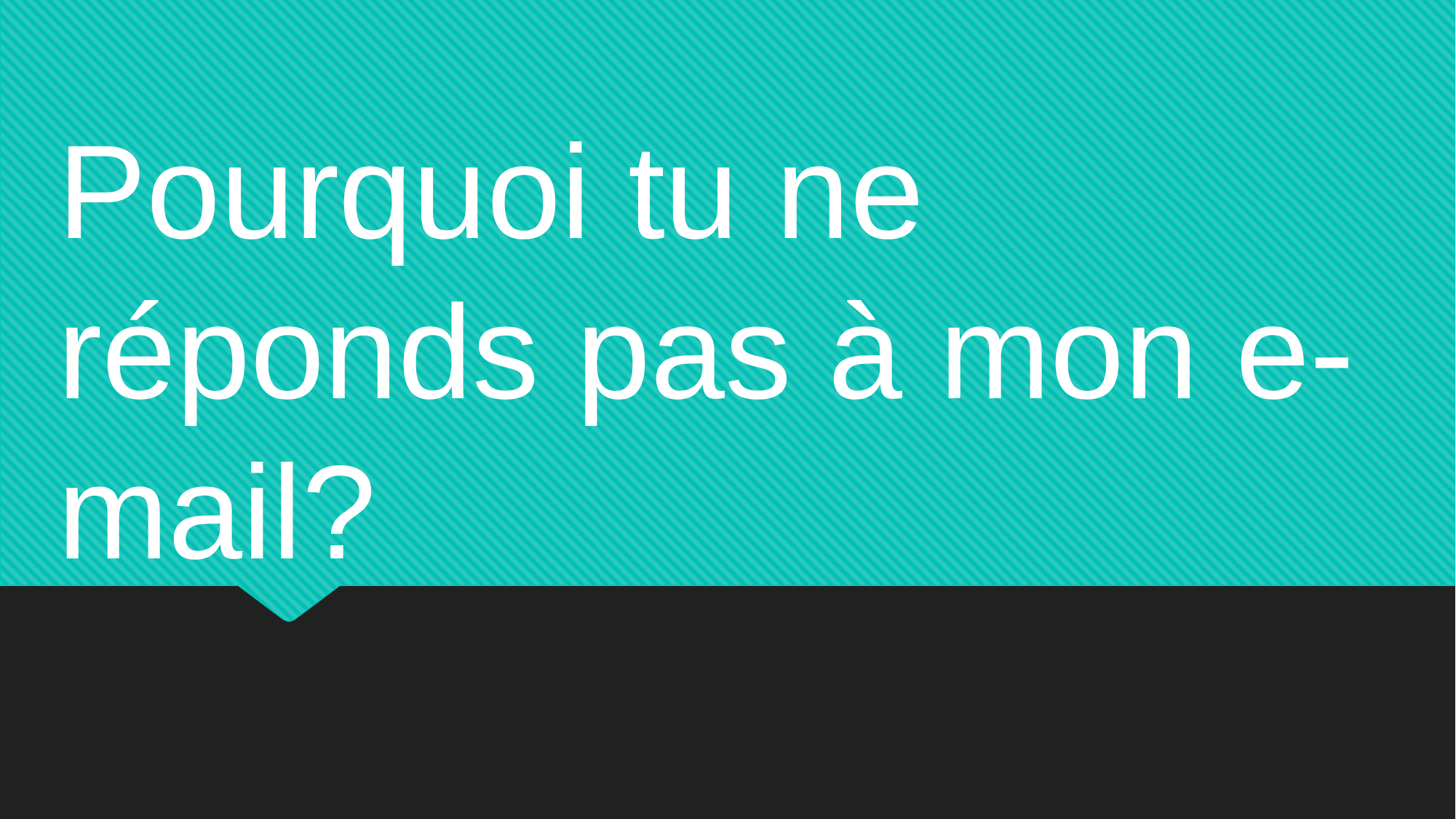

Pourquoi tu ne réponds pas à mon e-mail?